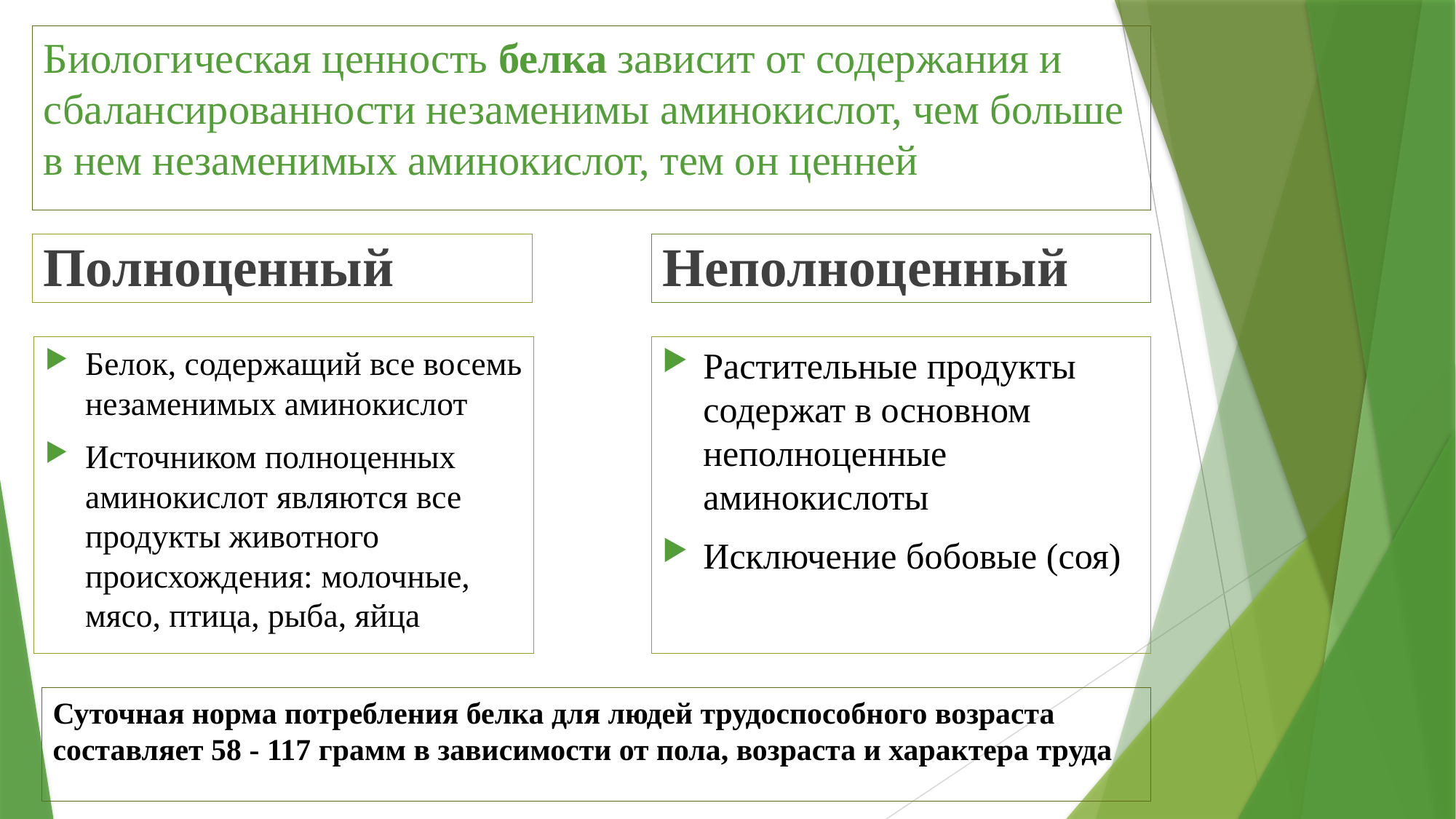

# Биологическая ценность белка зависит от содержания и сбалансированности незаменимы аминокислот, чем больше в нем незаменимых аминокислот, тем он ценней
Полноценный
Неполноценный
Растительные продукты содержат в основном неполноценные аминокислоты
Исключение бобовые (соя)
Белок, содержащий все восемь незаменимых аминокислот
Источником полноценных аминокислот являются все продукты животного происхождения: молочные, мясо, птица, рыба, яйца
Суточная норма потребления белка для людей трудоспособного возраста составляет 58 - 117 грамм в зависимости от пола, возраста и характера труда